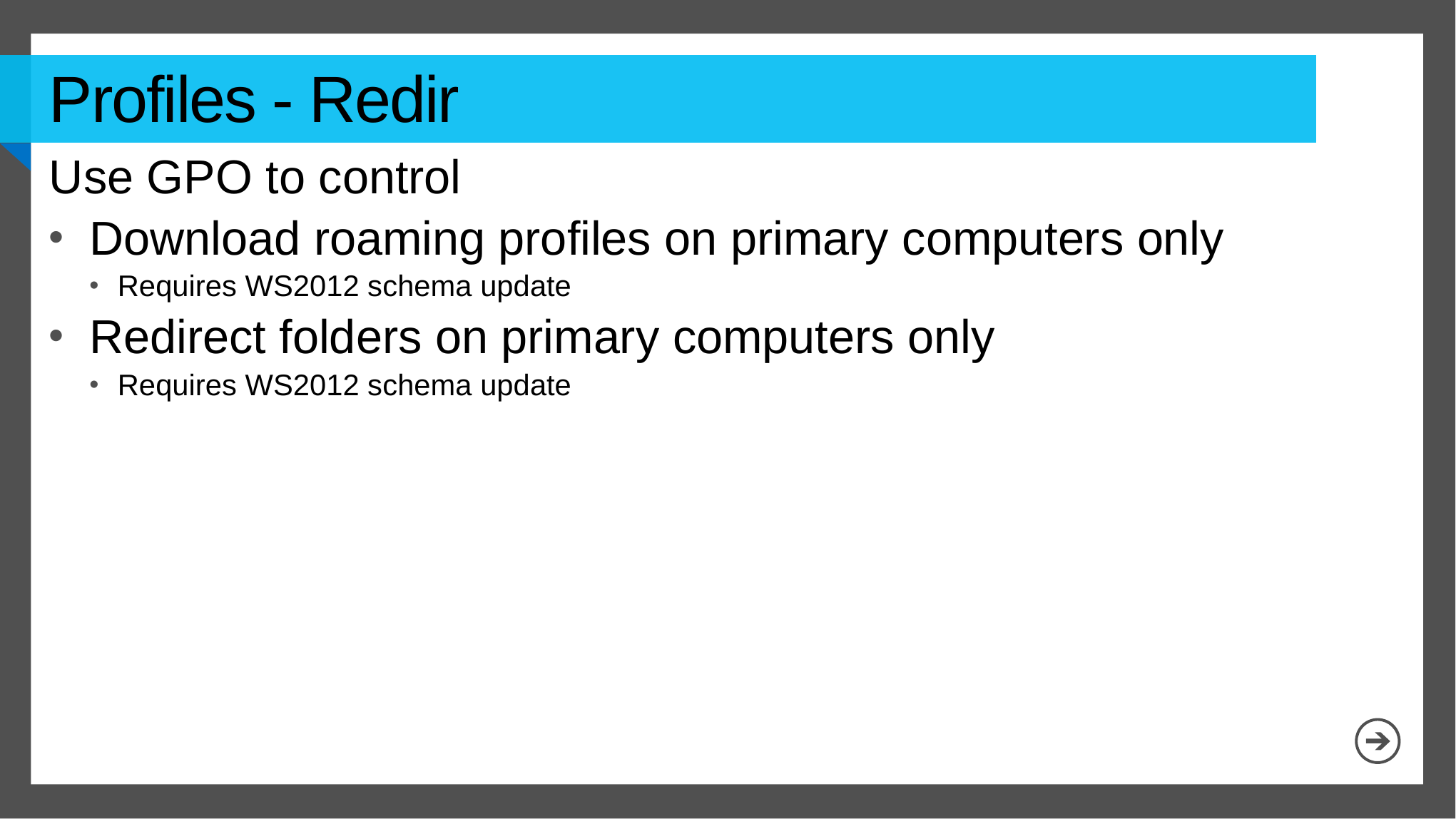

# Profiles - Redir
Use GPO to control
Download roaming profiles on primary computers only
Requires WS2012 schema update
Redirect folders on primary computers only
Requires WS2012 schema update